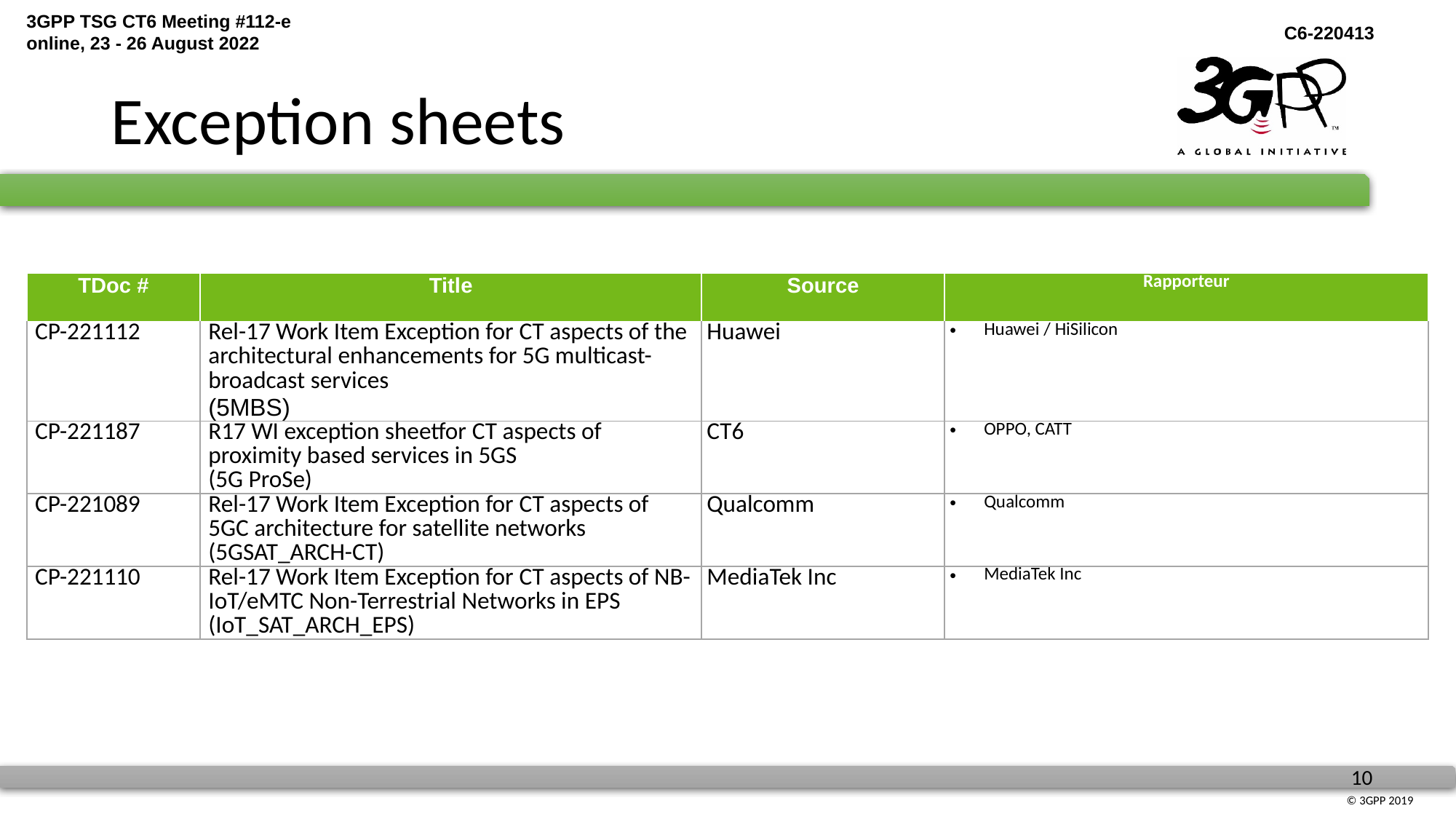

# Exception sheets
| TDoc # | Title | Source | Rapporteur |
| --- | --- | --- | --- |
| CP-221112 | Rel-17 Work Item Exception for CT aspects of the architectural enhancements for 5G multicast-broadcast services (5MBS) | Huawei | Huawei / HiSilicon |
| CP-221187 | R17 WI exception sheetfor CT aspects of proximity based services in 5GS (5G ProSe) | CT6 | OPPO, CATT |
| CP-221089 | Rel-17 Work Item Exception for CT aspects of 5GC architecture for satellite networks (5GSAT\_ARCH-CT) | Qualcomm | Qualcomm |
| CP-221110 | Rel-17 Work Item Exception for CT aspects of NB-IoT/eMTC Non-Terrestrial Networks in EPS (IoT\_SAT\_ARCH\_EPS) | MediaTek Inc | MediaTek Inc |